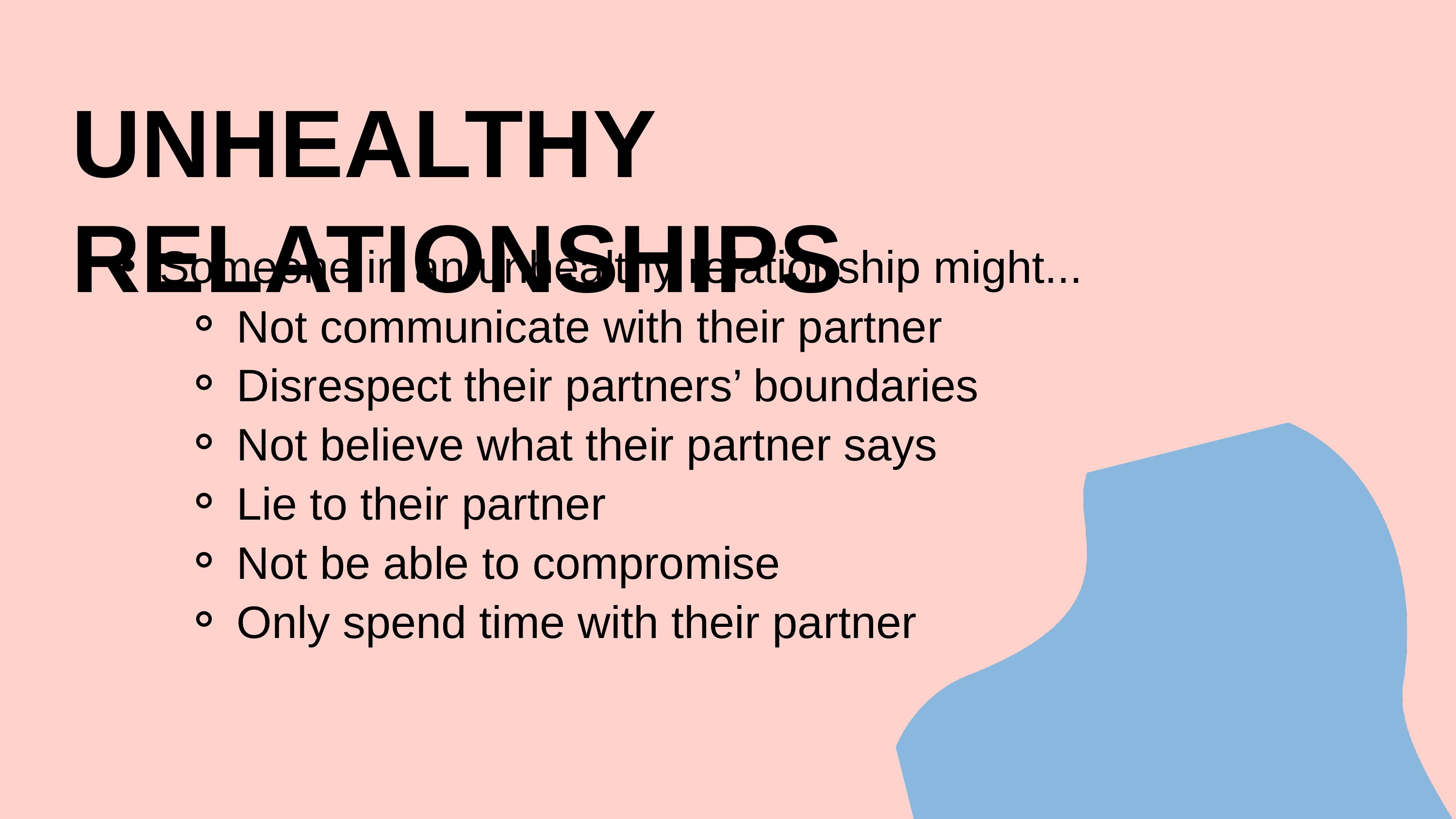

UNHEALTHY RELATIONSHIPS
Someone in an unhealthy relationship might...
Not communicate with their partner
Disrespect their partners’ boundaries
Not believe what their partner says
Lie to their partner
Not be able to compromise
Only spend time with their partner